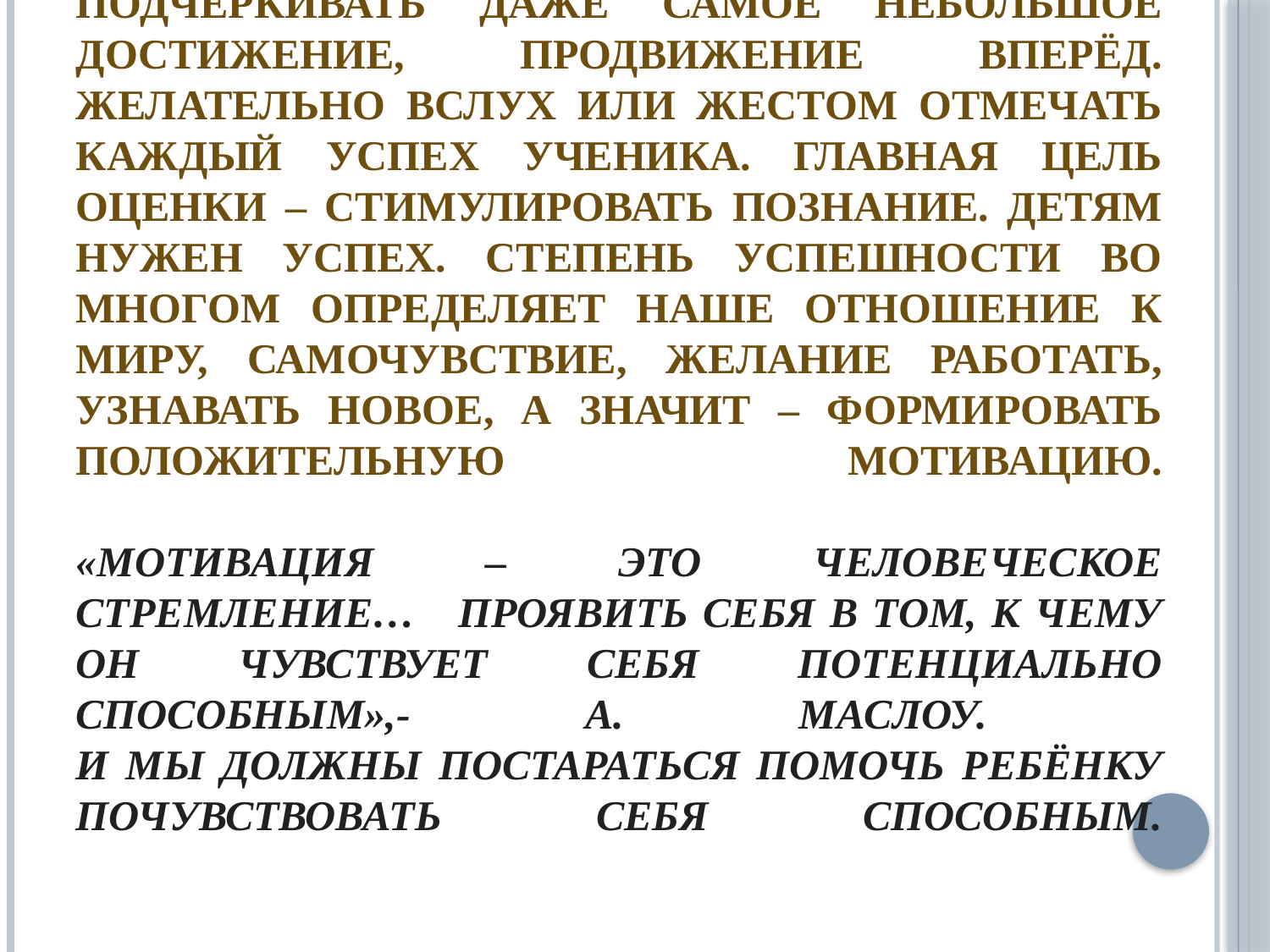

# Главное, чтобы каждый ребёнок смог стать успешным, необходимо подчёркивать даже самое небольшое достижение, продвижение вперёд. Желательно вслух или жестом отмечать каждый успех ученика. Главная цель оценки – стимулировать познание. Детям нужен УСПЕХ. Степень успешности во многом определяет наше отношение к миру, самочувствие, желание работать, узнавать новое, а значит – формировать положительную мотивацию. «Мотивация – это человеческое стремление…   проявить себя в том, к чему он чувствует себя потенциально способным»,- А. Маслоу. И мы должны постараться помочь ребёнку почувствовать себя способным.